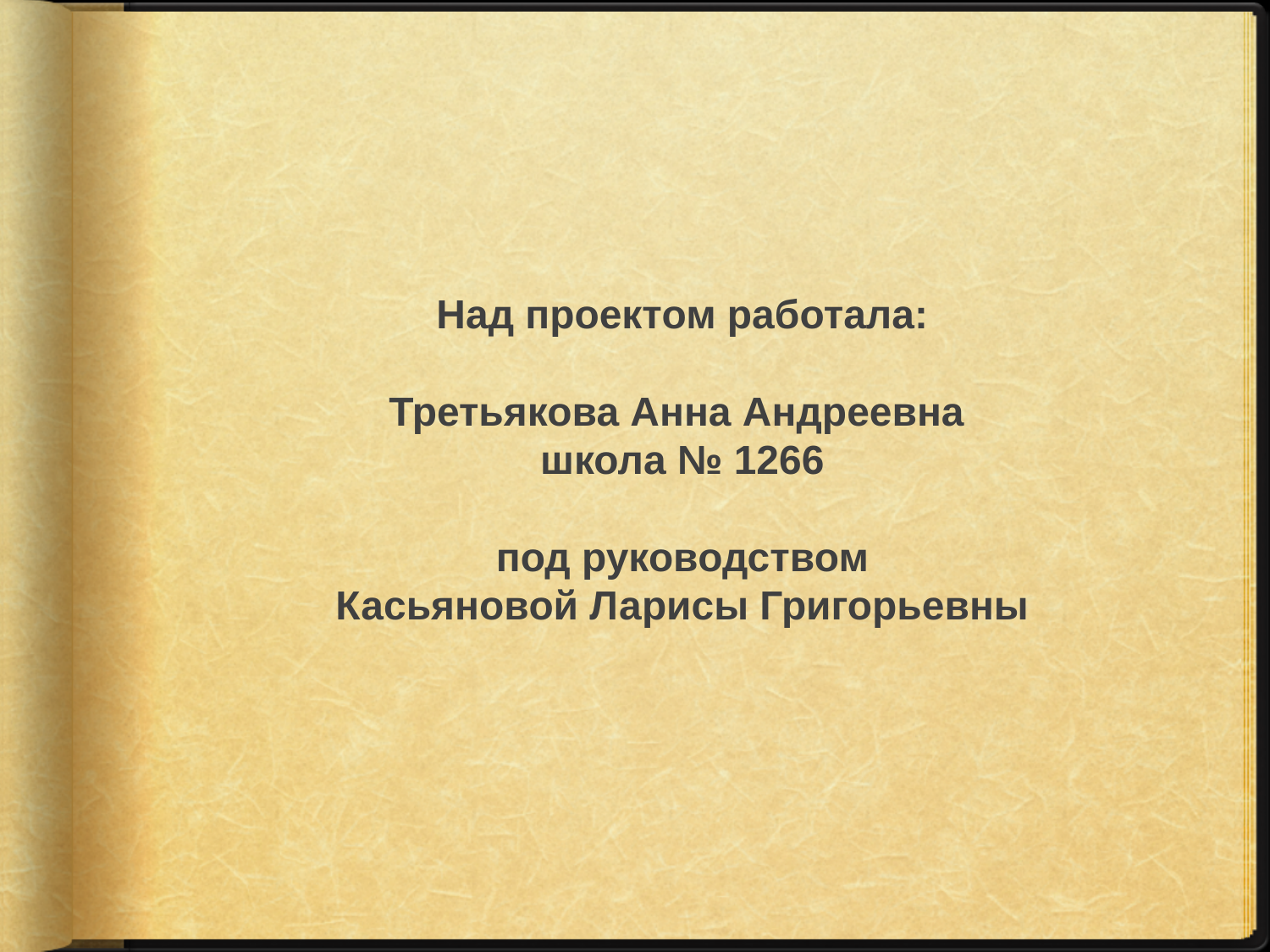

# Над проектом работала: Третьякова Анна Андреевна школа № 1266 под руководством Касьяновой Ларисы Григорьевны